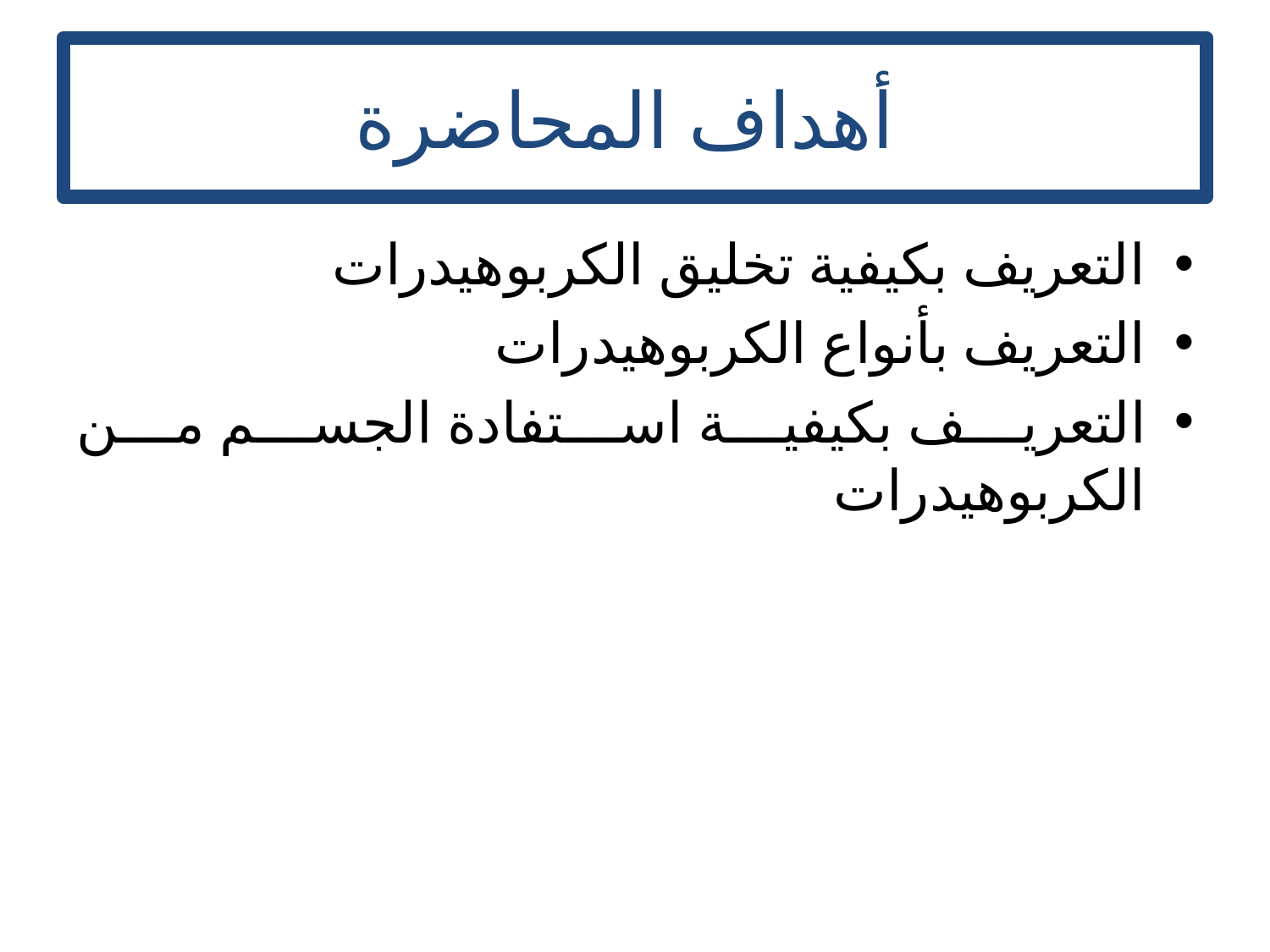

# أهداف المحاضرة
التعريف بكيفية تخليق الكربوهيدرات
التعريف بأنواع الكربوهيدرات
التعريف بكيفية استفادة الجسم من الكربوهيدرات